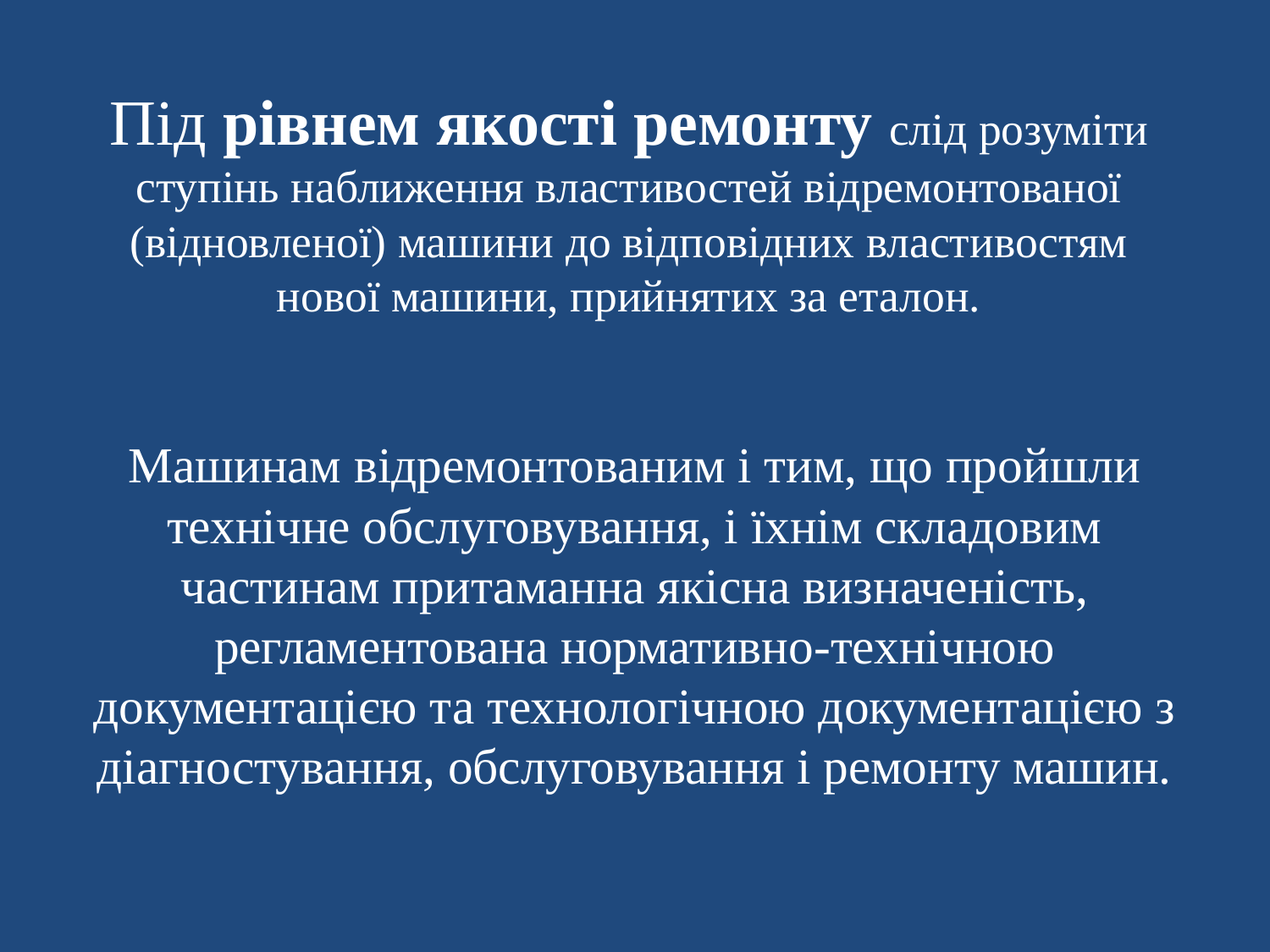

# Під рівнем якості ремонту слід розуміти ступінь наближення властивостей відремонтованої (відновленої) машини до відповідних властивостям нової машини, прийнятих за еталон.
Машинам відремонтованим і тим, що пройшли технічне обслуговування, і їхнім складовим частинам притаманна якісна визначеність, регламентована нормативно-технічною документацією та технологічною документацією з діагностування, обслуговування і ремонту машин.